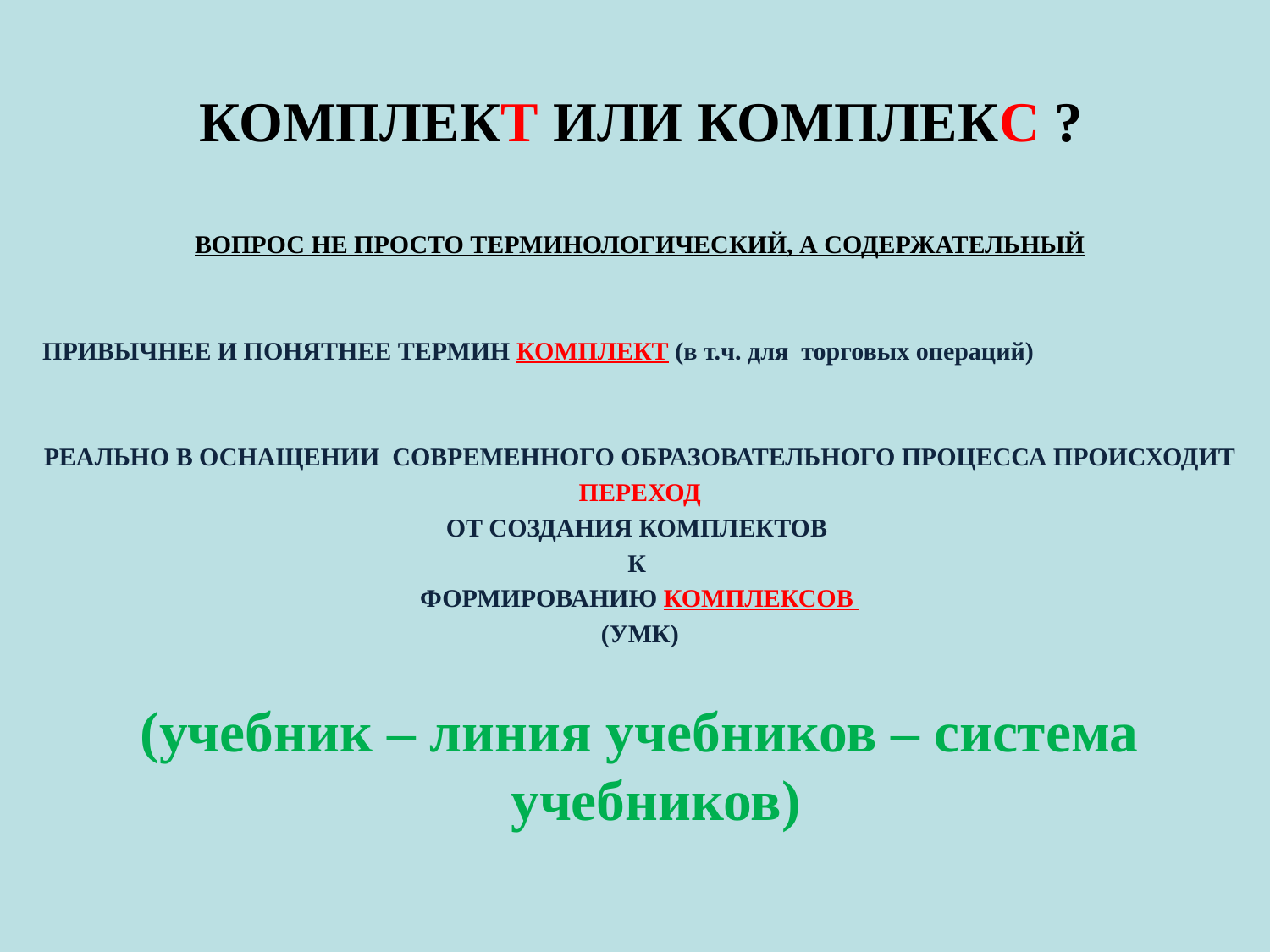

КОМПЛЕКТ ИЛИ КОМПЛЕКС ?
ВОПРОС НЕ ПРОСТО ТЕРМИНОЛОГИЧЕСКИЙ, А СОДЕРЖАТЕЛЬНЫЙ

ПРИВЫЧНЕЕ И ПОНЯТНЕЕ ТЕРМИН КОМПЛЕКТ (в т.ч. для  торговых операций)

РЕАЛЬНО В ОСНАЩЕНИИ  СОВРЕМЕННОГО ОБРАЗОВАТЕЛЬНОГО ПРОЦЕССА ПРОИСХОДИТ
 ПЕРЕХОД
ОТ СОЗДАНИЯ КОМПЛЕКТОВ
К
ФОРМИРОВАНИЮ КОМПЛЕКСОВ
(УМК)

(учебник – линия учебников – система учебников)